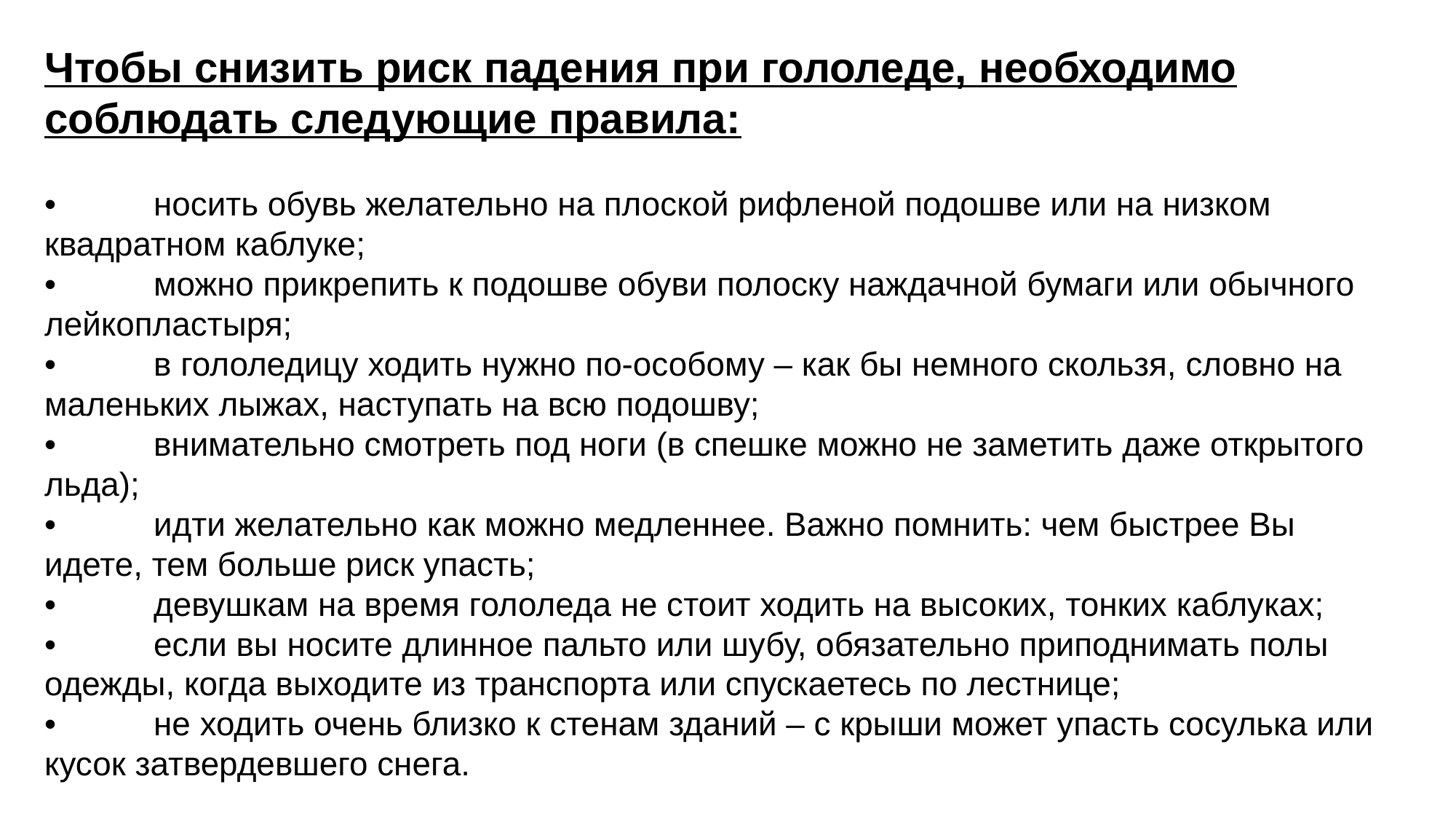

Чтобы снизить риск падения при гололеде, необходимо соблюдать следующие правила:

•	носить обувь желательно на плоской рифленой подошве или на низком квадратном каблуке;
•	можно прикрепить к подошве обуви полоску наждачной бумаги или обычного лейкопластыря;
•	в гололедицу ходить нужно по-особому – как бы немного скользя, словно на маленьких лыжах, наступать на всю подошву;
•	внимательно смотреть под ноги (в спешке можно не заметить даже открытого льда);
•	идти желательно как можно медленнее. Важно помнить: чем быстрее Вы идете, тем больше риск упасть;
•	девушкам на время гололеда не стоит ходить на высоких, тонких каблуках;
•	если вы носите длинное пальто или шубу, обязательно приподнимать полы одежды, когда выходите из транспорта или спускаетесь по лестнице;
•	не ходить очень близко к стенам зданий – с крыши может упасть сосулька или кусок затвердевшего снега.